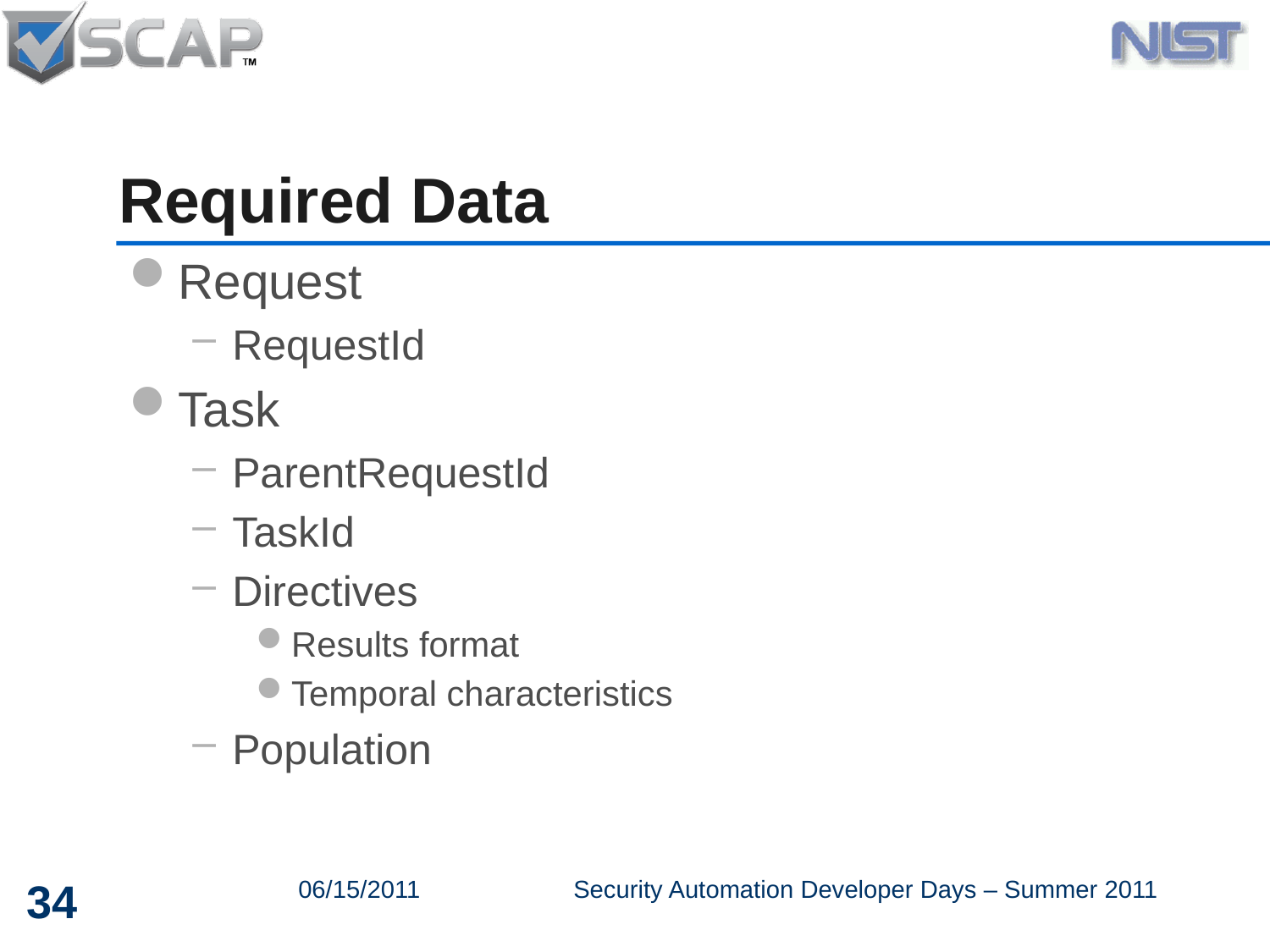

# Required Data
Request
RequestId
Task
ParentRequestId
TaskId
Directives
Results format
Temporal characteristics
Population
34
06/15/2011
Security Automation Developer Days – Summer 2011